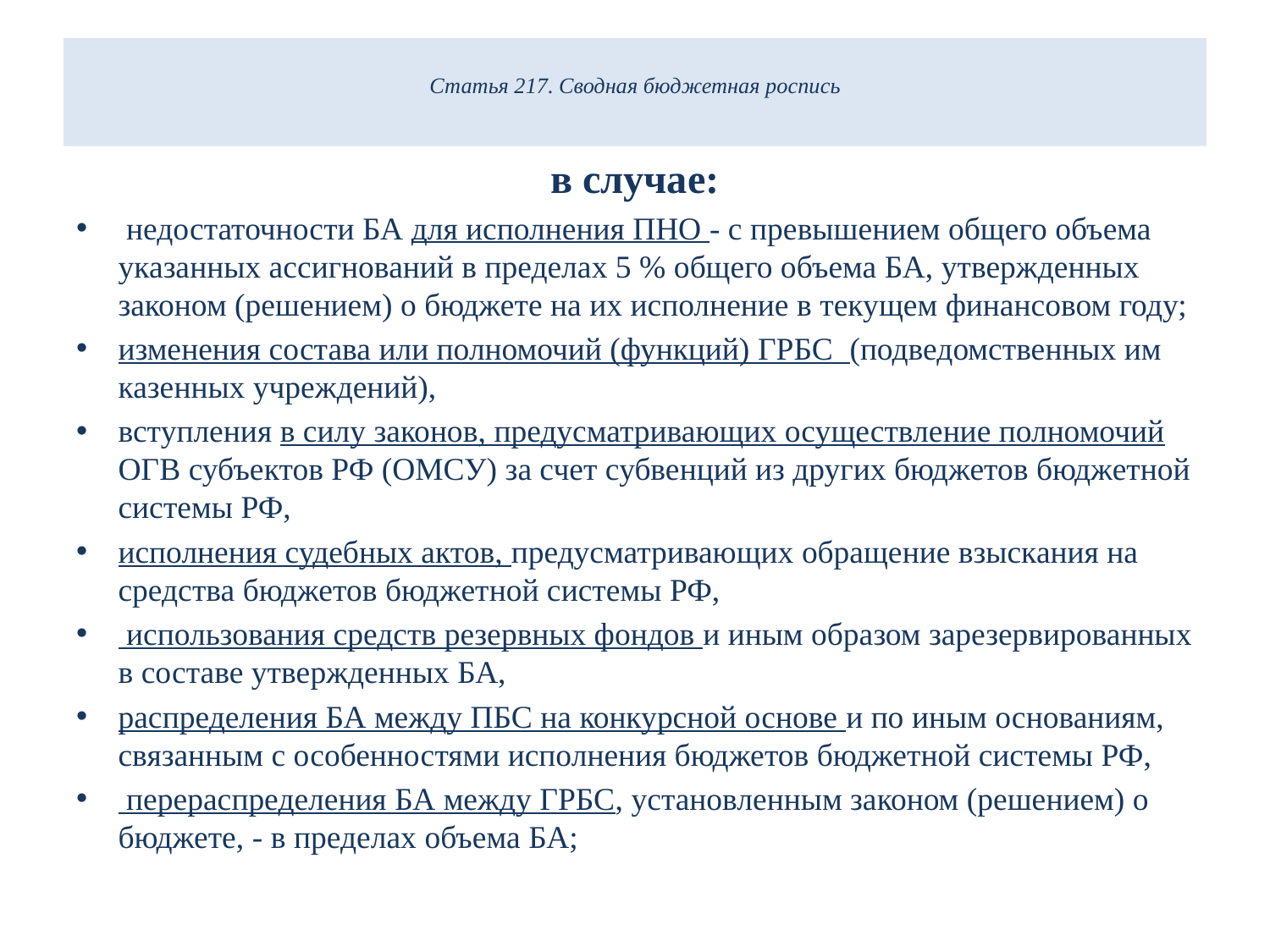

# Статья 217. Сводная бюджетная роспись
в случае:
 недостаточности БА для исполнения ПНО - с превышением общего объема указанных ассигнований в пределах 5 % общего объема БА, утвержденных законом (решением) о бюджете на их исполнение в текущем финансовом году;
изменения состава или полномочий (функций) ГРБС  (подведомственных им казенных учреждений),
вступления в силу законов, предусматривающих осуществление полномочий ОГВ субъектов РФ (ОМСУ) за счет субвенций из других бюджетов бюджетной системы РФ,
исполнения судебных актов, предусматривающих обращение взыскания на средства бюджетов бюджетной системы РФ,
 использования средств резервных фондов и иным образом зарезервированных в составе утвержденных БА,
распределения БА между ПБС на конкурсной основе и по иным основаниям, связанным с особенностями исполнения бюджетов бюджетной системы РФ,
 перераспределения БА между ГРБС, установленным законом (решением) о бюджете, - в пределах объема БА;